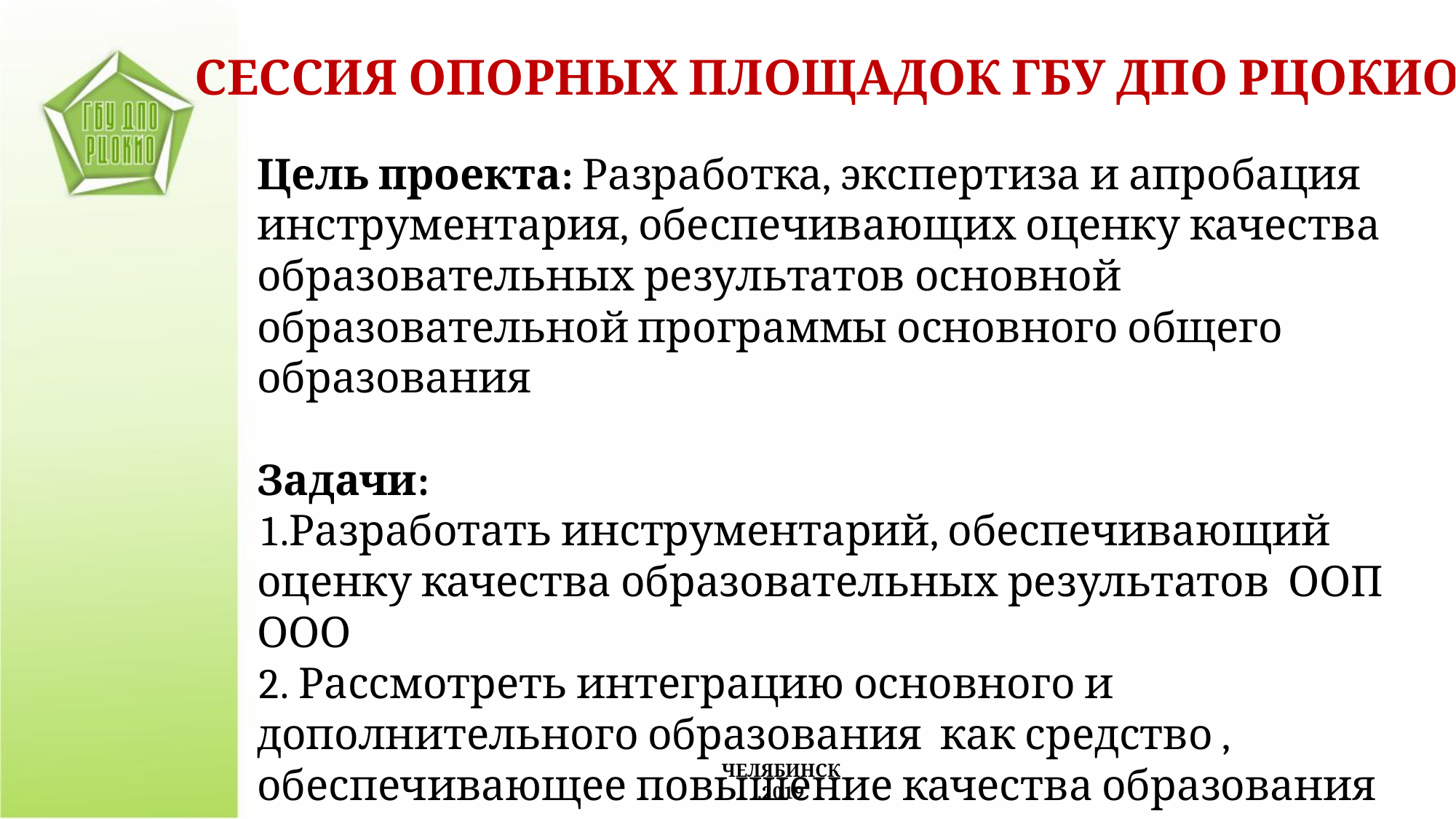

СЕССИЯ ОПОРНЫХ ПЛОЩАДОК ГБУ ДПО РЦОКИО
Цель проекта: Разработка, экспертиза и апробация инструментария, обеспечивающих оценку качества образовательных результатов основной образовательной программы основного общего образования

Задачи:
1.Разработать инструментарий, обеспечивающий оценку качества образовательных результатов  ООП ООО
2. Рассмотреть интеграцию основного и дополнительного образования  как средство , обеспечивающее повышение качества образования
ЧЕЛЯБИНСК
.2019